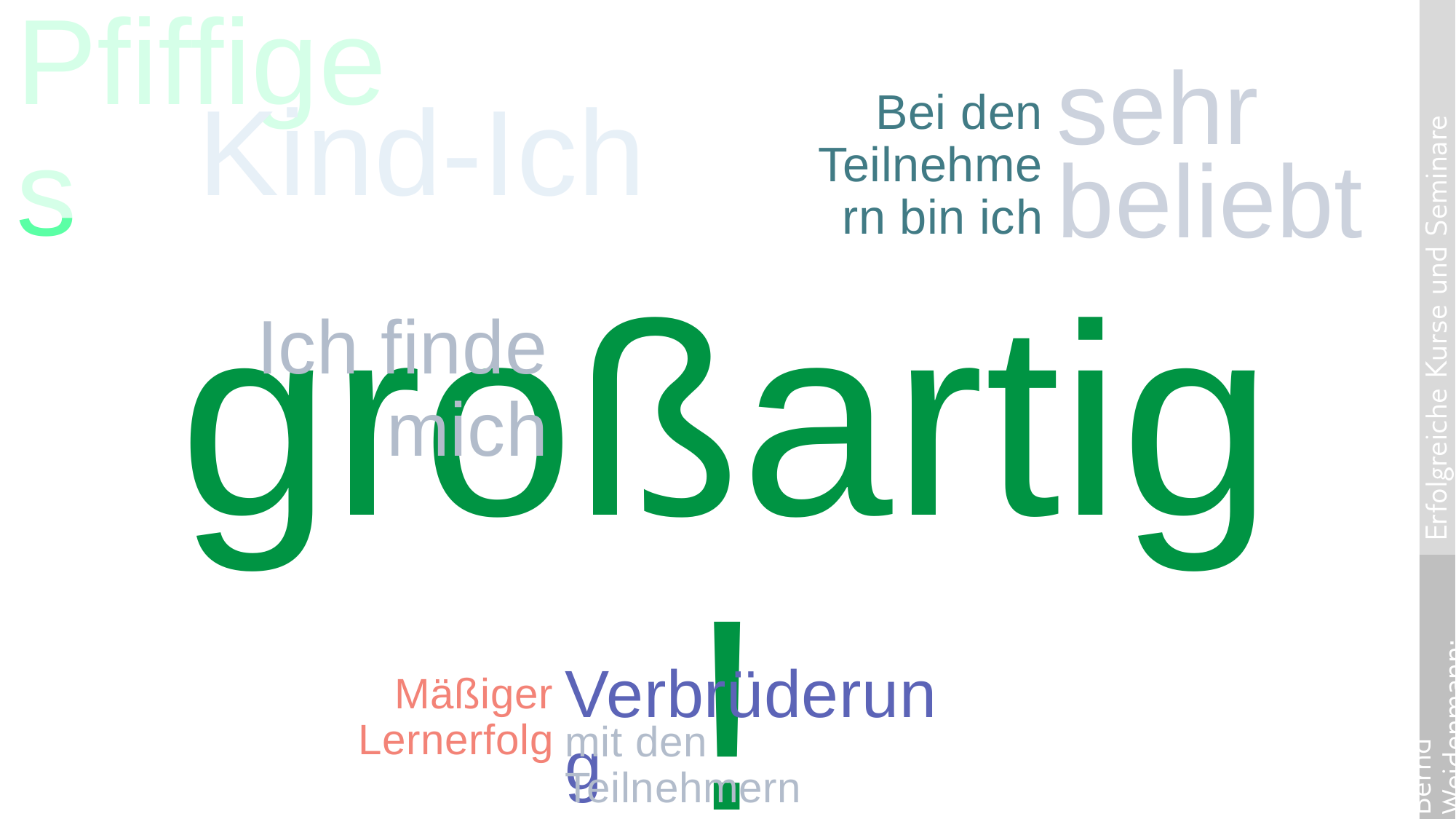

Pfiffiges

sehr beliebt
Bei den Teilnehmern bin ich
Kind-Ich
großartig!
Ich finde mich
Verbrüderung
Mäßiger Lernerfolg
mit den Teilnehmern